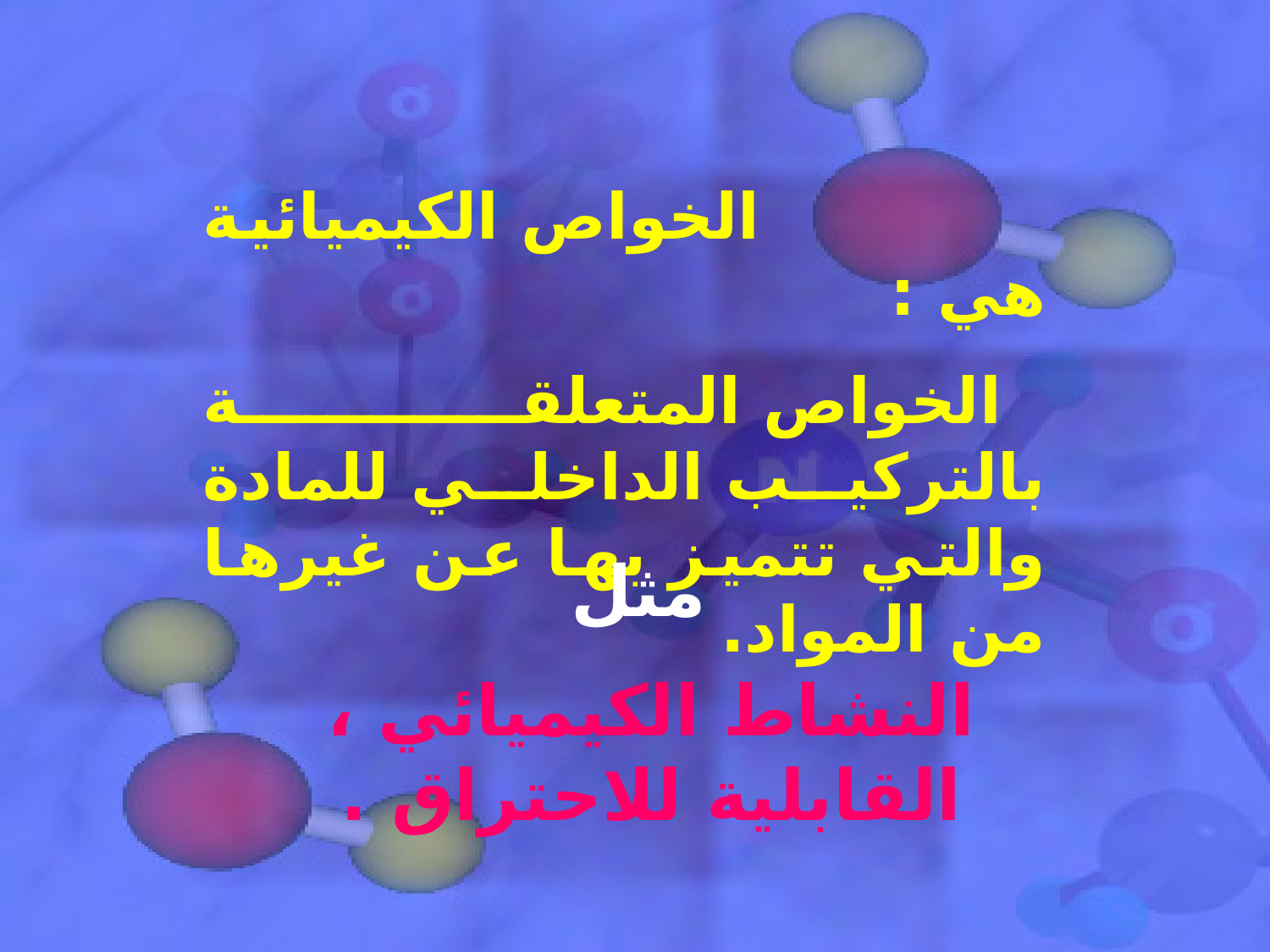

الخواص الكيميائية هي :
  الخواص المتعلقة بالتركيب الداخلي للمادة والتي تتميز بها عن غيرها من المواد.
 مثل
النشاط الكيميائي ، القابلية للاحتراق .